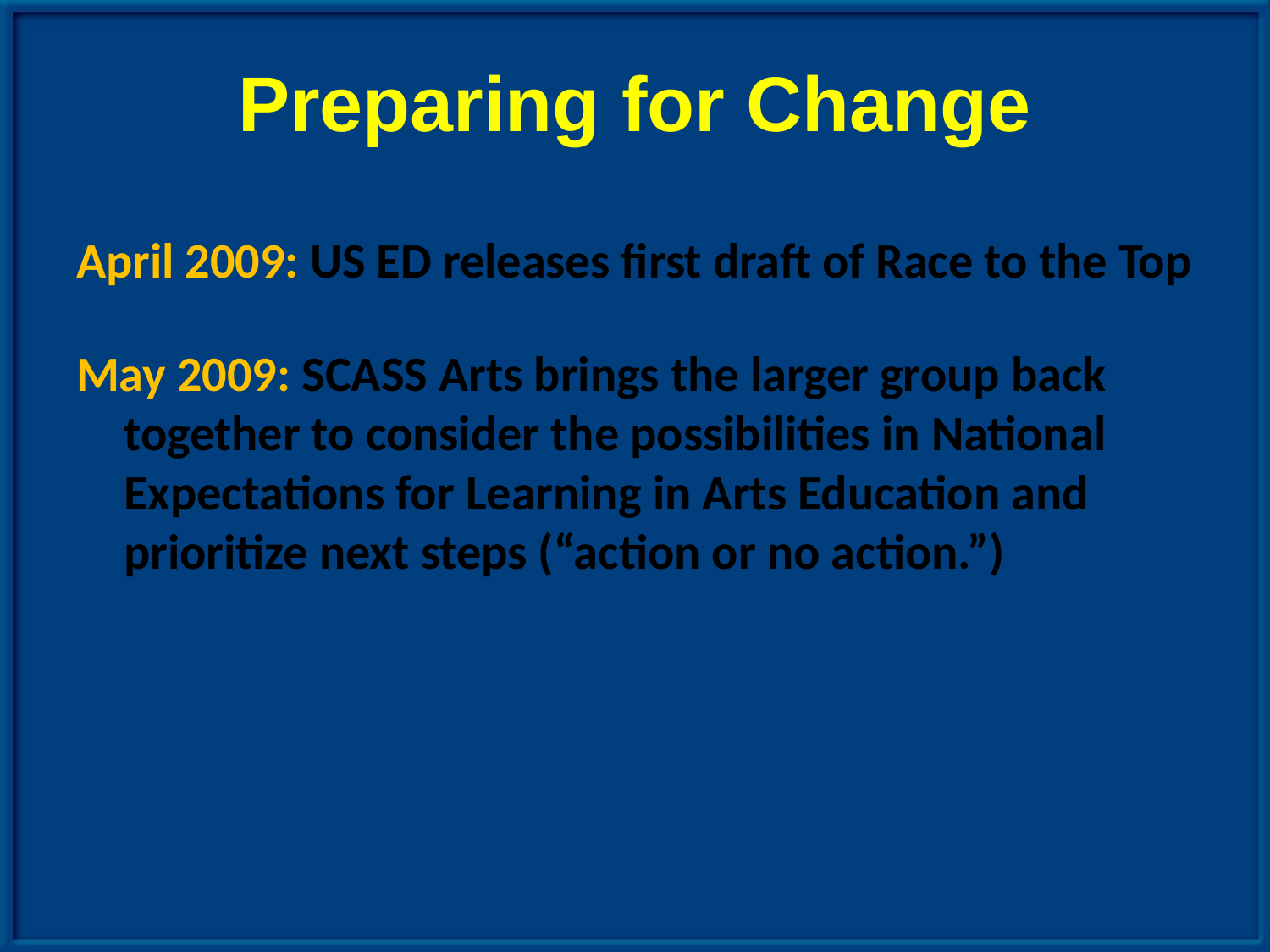

# Preparing for Change
April 2009: US ED releases first draft of Race to the Top

May 2009: SCASS Arts brings the larger group back together to consider the possibilities in National Expectations for Learning in Arts Education and prioritize next steps (“action or no action.”)